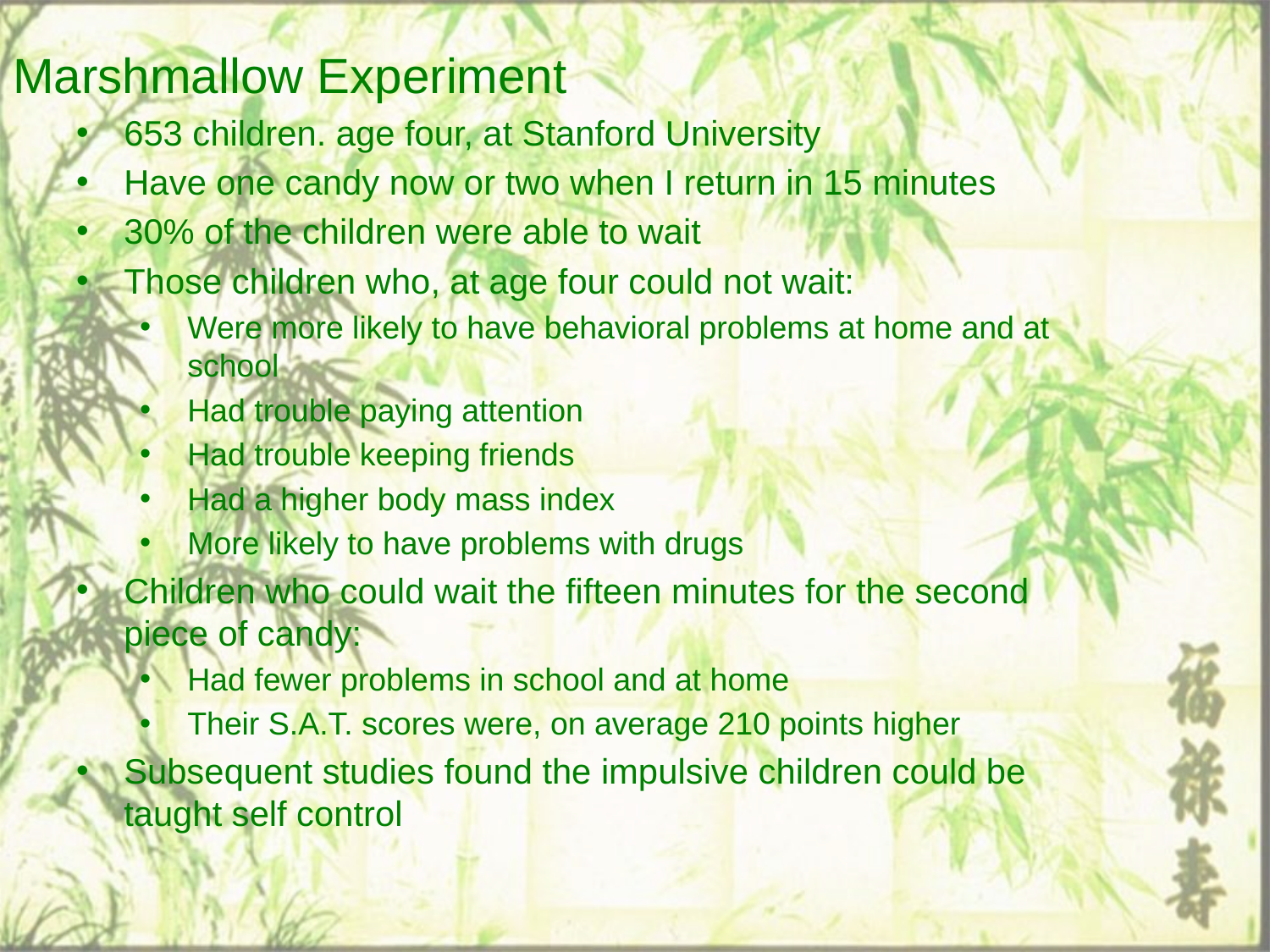

Marshmallow Experiment
653 children. age four, at Stanford University
Have one candy now or two when I return in 15 minutes
30% of the children were able to wait
Those children who, at age four could not wait:
Were more likely to have behavioral problems at home and at school
Had trouble paying attention
Had trouble keeping friends
Had a higher body mass index
More likely to have problems with drugs
Children who could wait the fifteen minutes for the second piece of candy:
Had fewer problems in school and at home
Their S.A.T. scores were, on average 210 points higher
Subsequent studies found the impulsive children could be taught self control